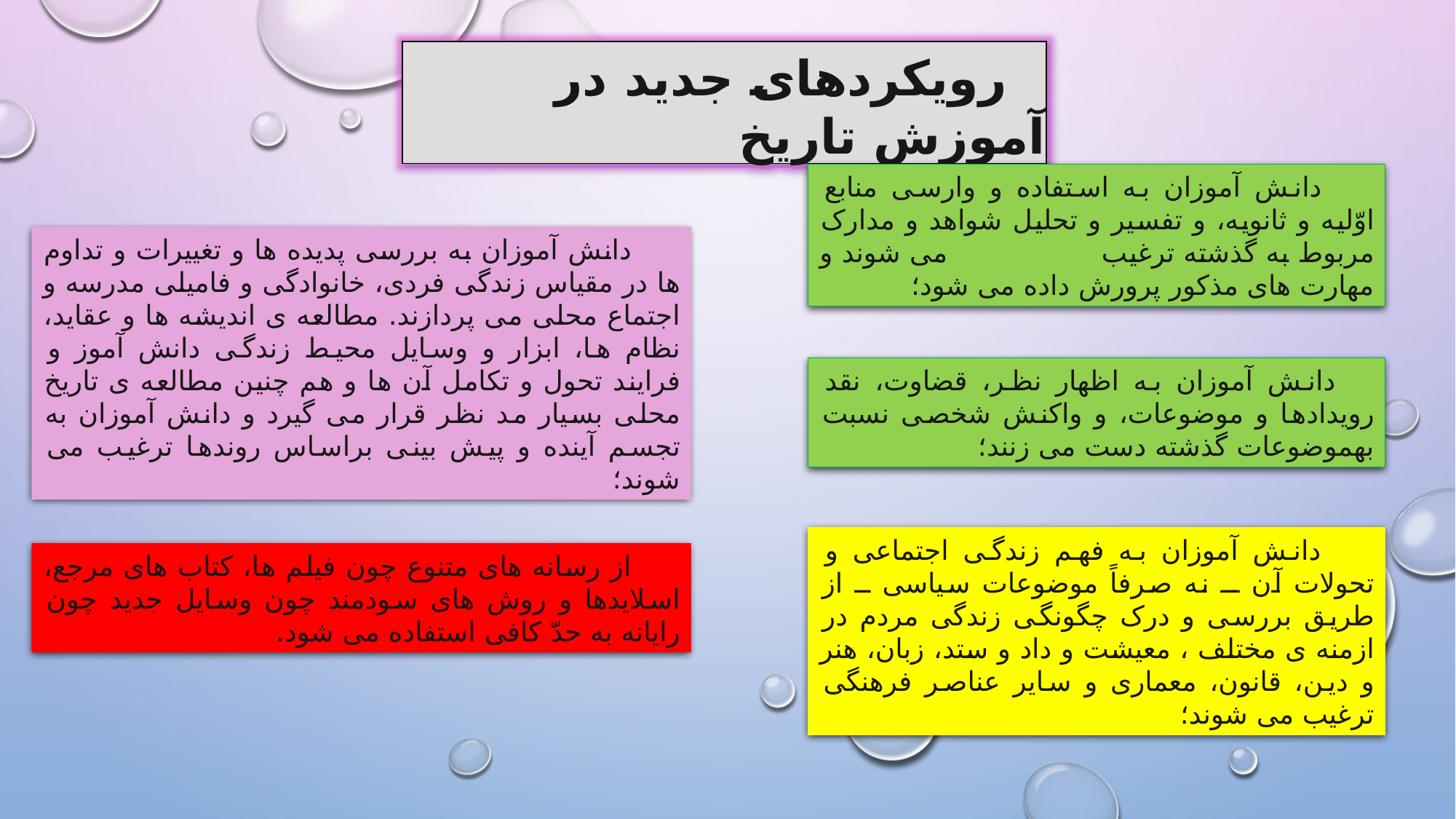

رويکردهای جديد در آموزش تاريخ

 دانش آموزان به استفاده و وارسی منابع اوّليه و ثانويه، و تفسير و تحليل شواهد و مدارک مربوط به گذشته ترغيب                 می شوند و مهارت های مذکور پرورش داده می شود؛
 دانش آموزان به بررسی پديده ها و تغييرات و تداوم ها در مقياس زندگی فردی، خانوادگی و فاميلی مدرسه و اجتماع محلی می پردازند. مطالعه ی انديشه ها و عقايد، نظام ها، ابزار و وسايل محيط زندگی دانش آموز و فرايند تحول و تکامل آن ها و هم چنين مطالعه ی تاريخ محلی بسيار مد نظر قرار می گيرد و دانش آموزان به تجسم آينده و پيش بينی براساس روندها ترغيب می شوند؛
دانش آموزان به اظهار نظر، قضاوت، نقد رويدادها و موضوعات، و واکنش شخصی نسبت بهموضوعات گذشته دست می زنند؛
 از رسانه های متنوع چون فيلم ها، کتاب های مرجع، اسلايدها و روش های سودمند چون وسايل جديد چون رايانه به حدّ کافی استفاده می شود.
 دانش آموزان به فهم زندگی اجتماعی و تحولات آن ــ نه صرفاً موضوعات سياسی ــ از طريق بررسی و درک چگونگی زندگی مردم در ازمنه ی مختلف ، معيشت و داد و ستد، زبان، هنر و دين، قانون، معماری و ساير عناصر فرهنگی ترغيب می شوند؛